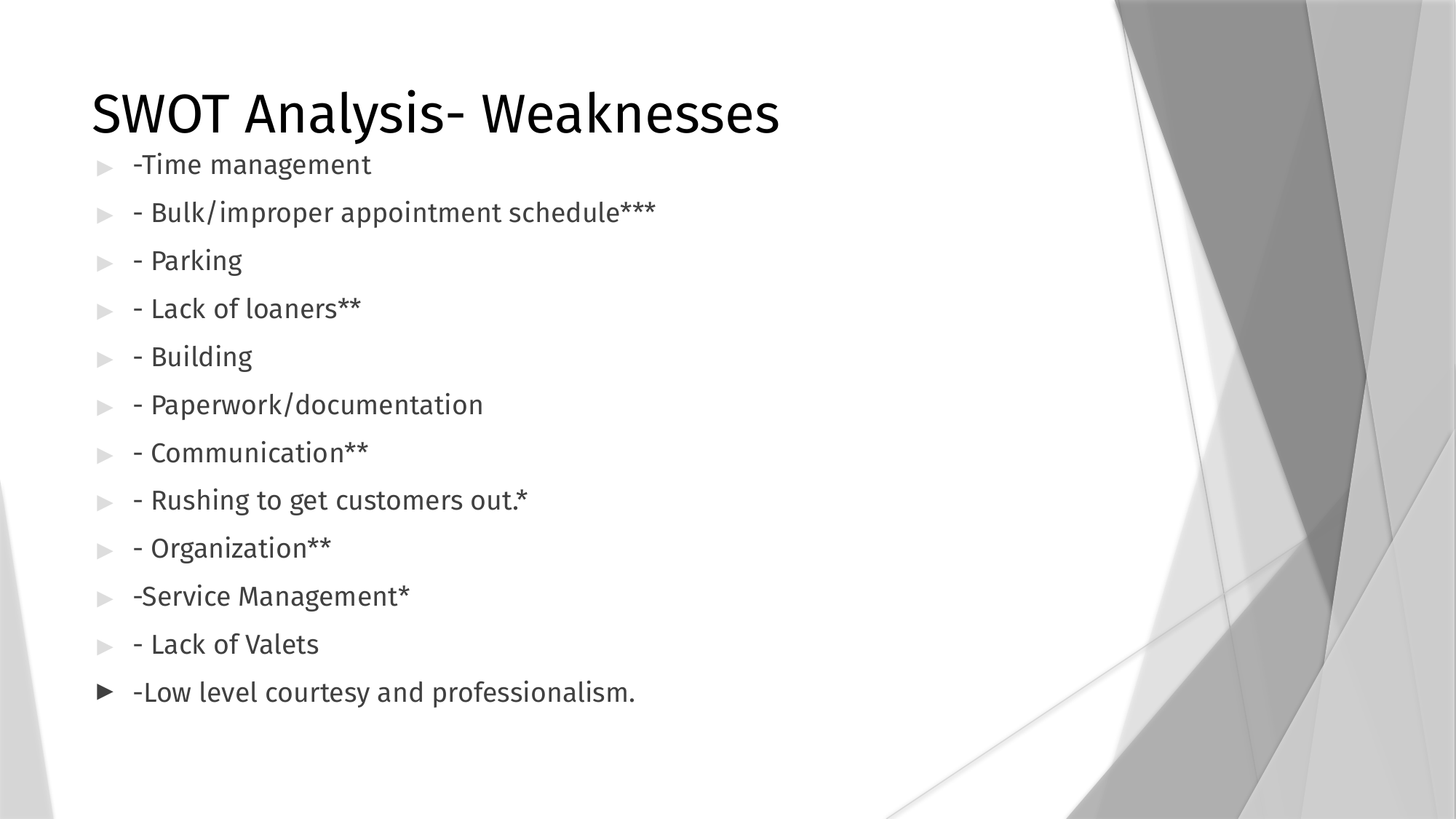

SWOT Analysis- Weaknesses
-Time management
- Bulk/improper appointment schedule***
- Parking
- Lack of loaners**
- Building
- Paperwork/documentation
- Communication**
- Rushing to get customers out.*
- Organization**
-Service Management*
- Lack of Valets
-Low level courtesy and professionalism.